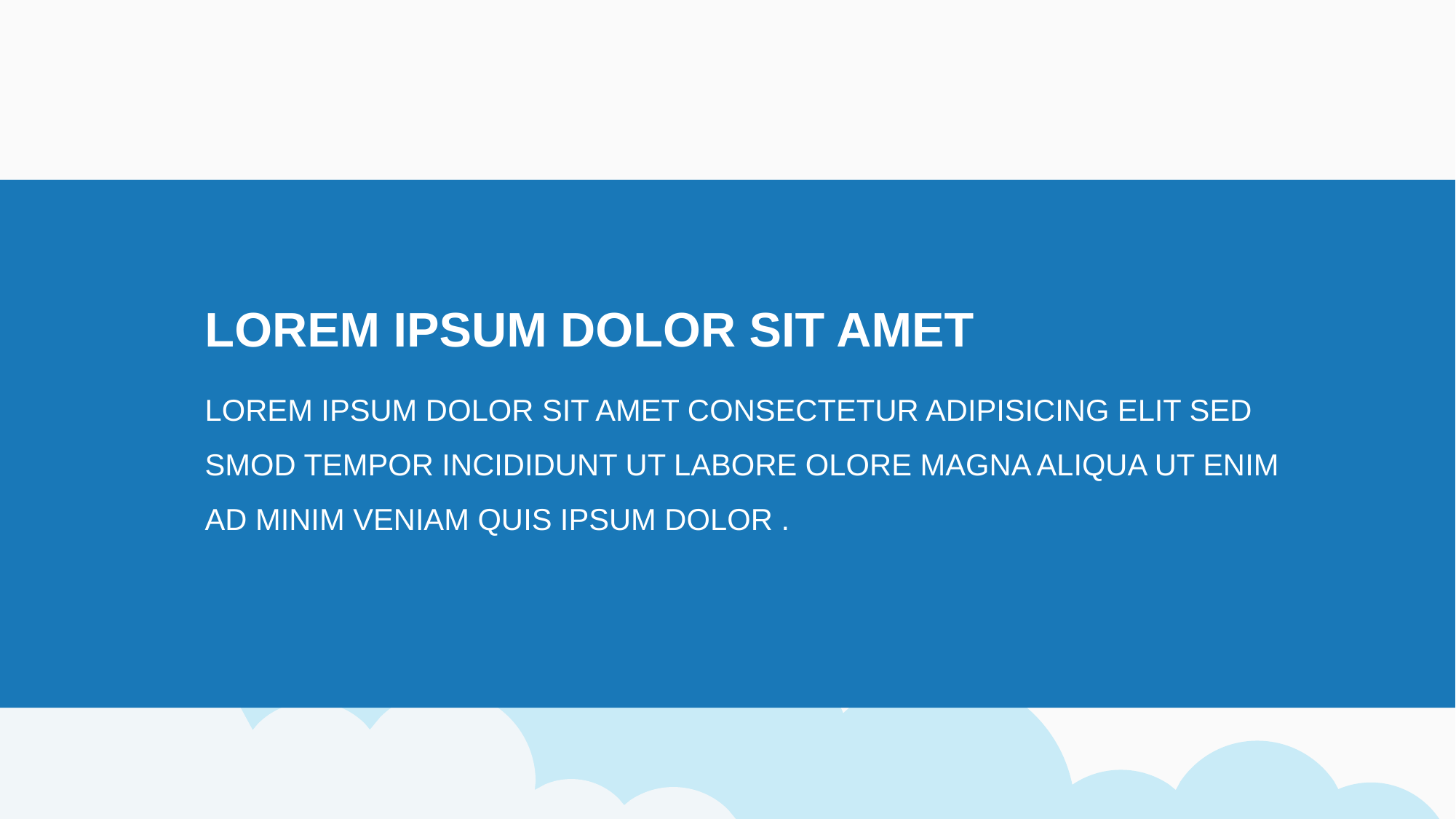

LOREM IPSUM DOLOR SIT AMET
LOREM IPSUM DOLOR SIT AMET CONSECTETUR ADIPISICING ELIT SED SMOD TEMPOR INCIDIDUNT UT LABORE OLORE MAGNA ALIQUA UT ENIM AD MINIM VENIAM QUIS IPSUM DOLOR .